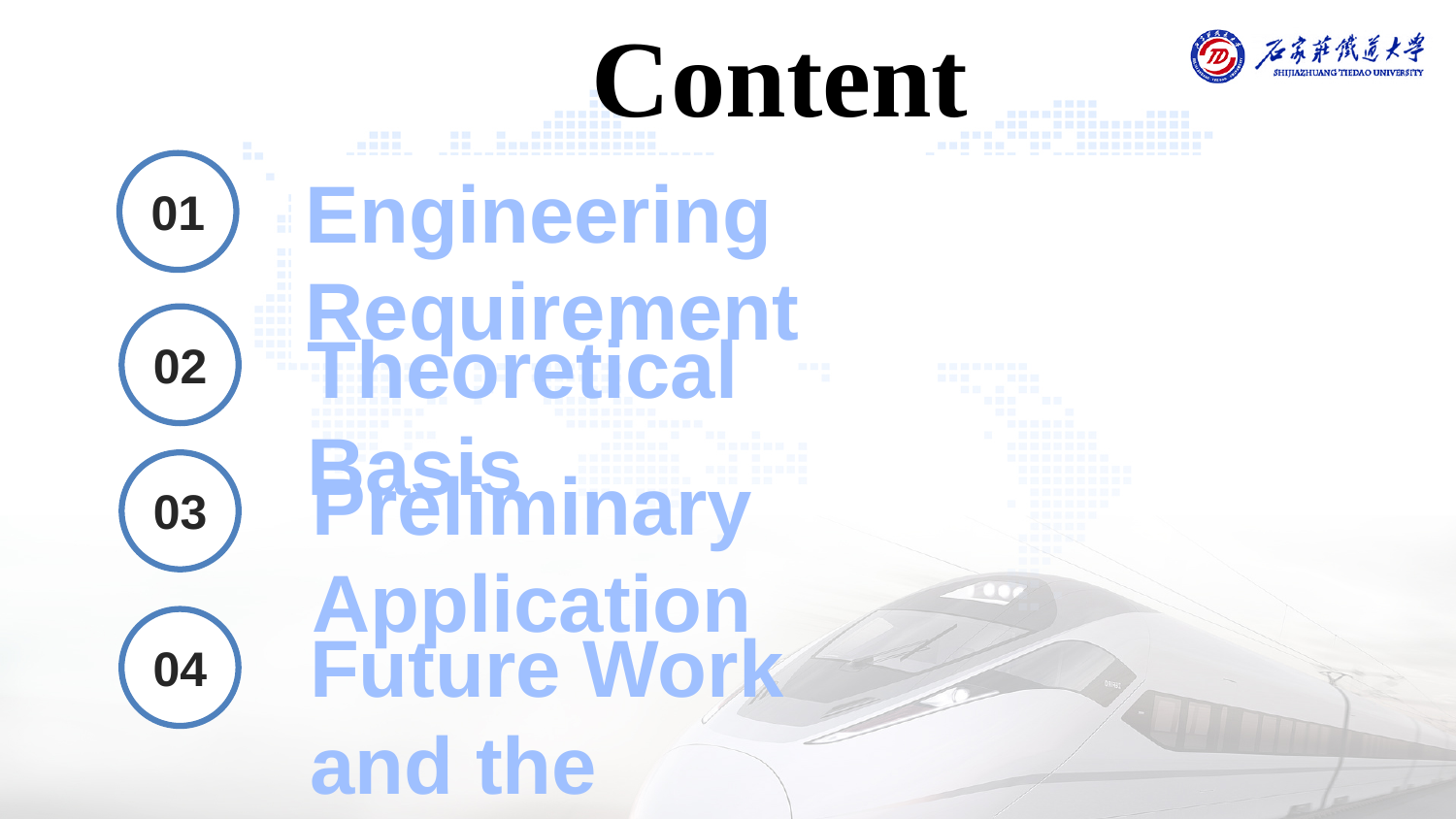

Content

01
Engineering Requirement

02
Theoretical Basis
Preliminary Application

03

04
Future Work
and the Achievements